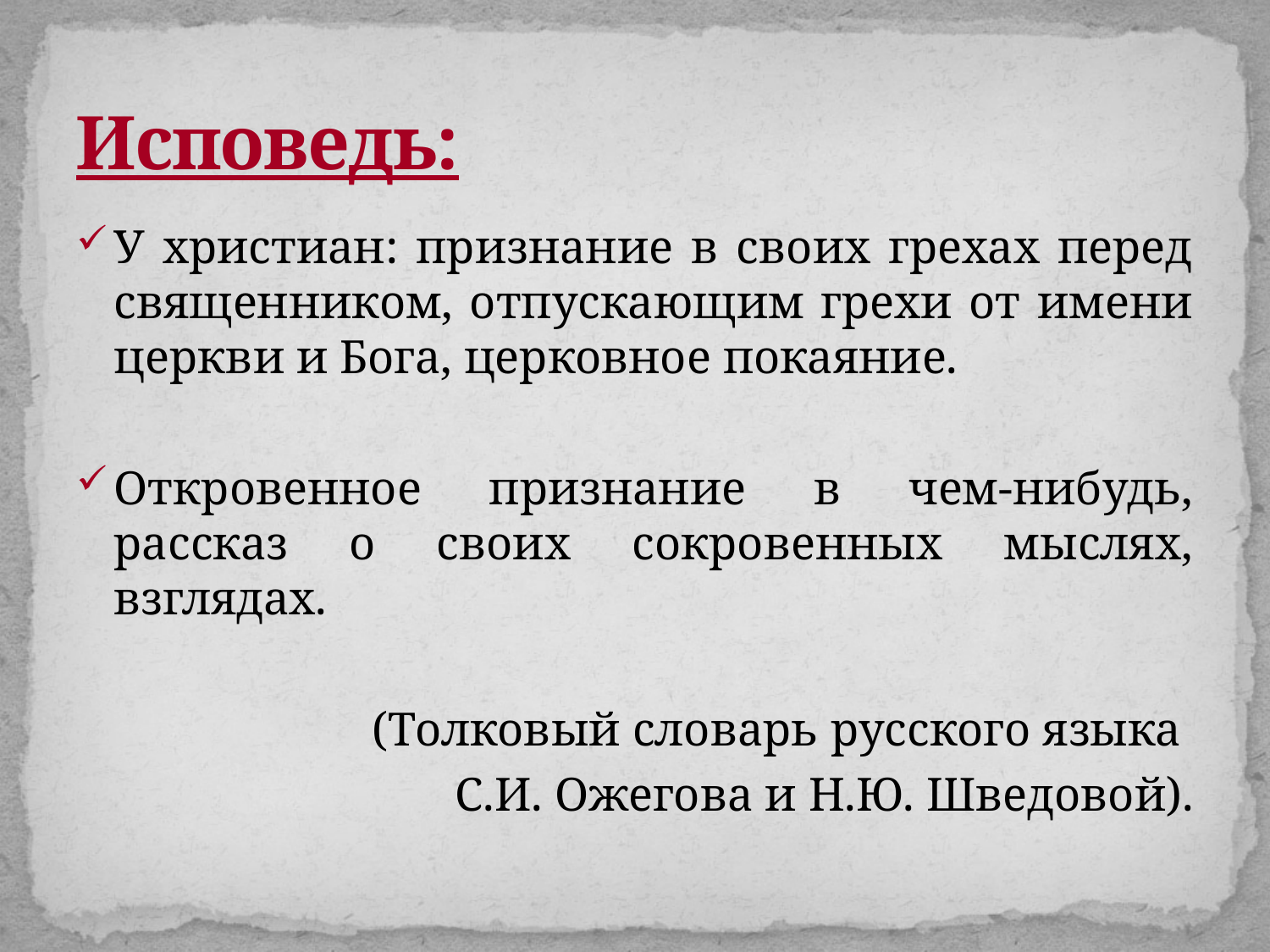

# Исповедь:
У христиан: признание в своих грехах перед священником, отпускающим грехи от имени церкви и Бога, церковное покаяние.

Откровенное признание в чем-нибудь, рассказ о своих сокровенных мыслях, взглядах.

(Толковый словарь русского языка
С.И. Ожегова и Н.Ю. Шведовой).